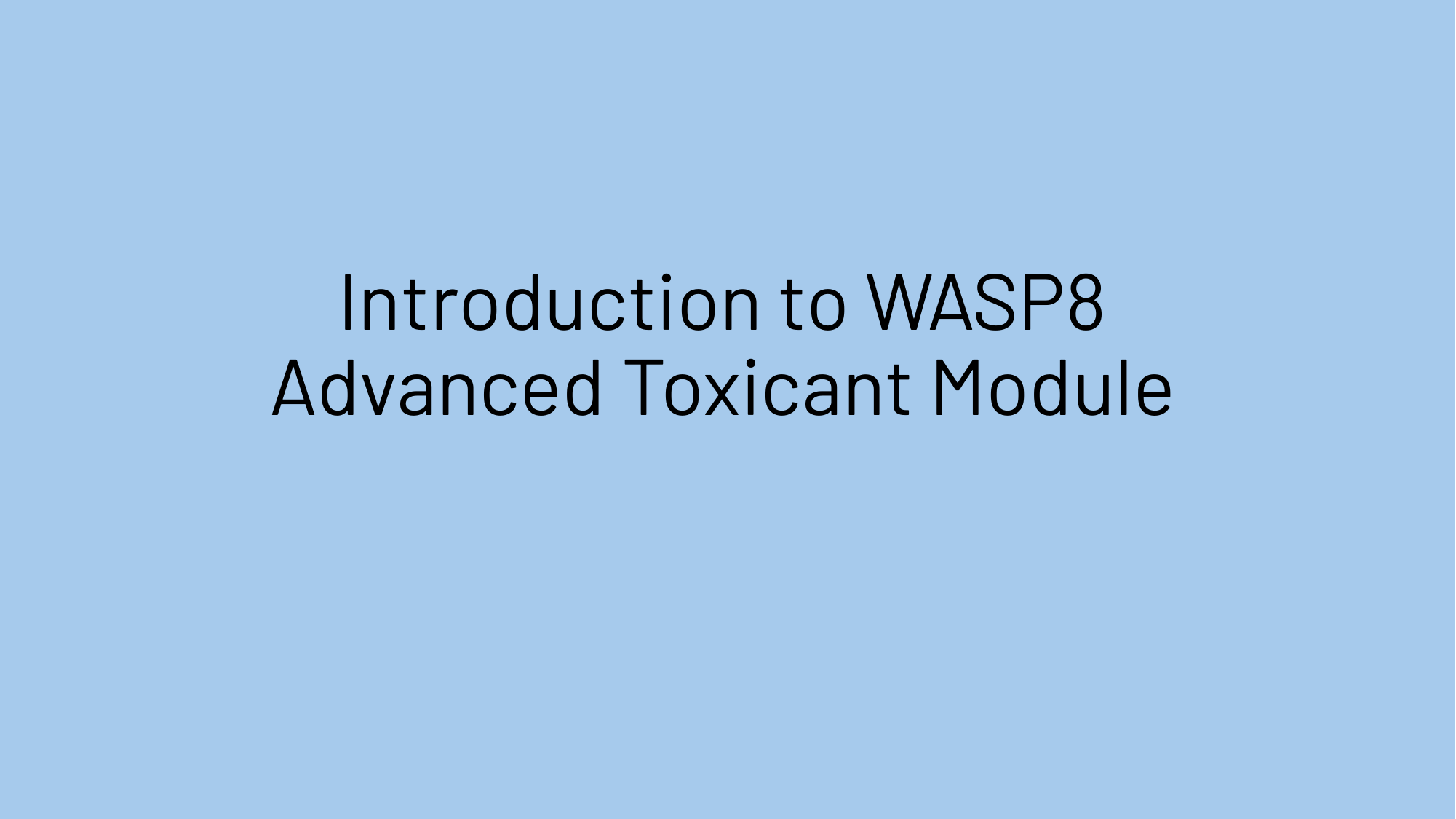

# Introduction to WASP8 Advanced Toxicant Module